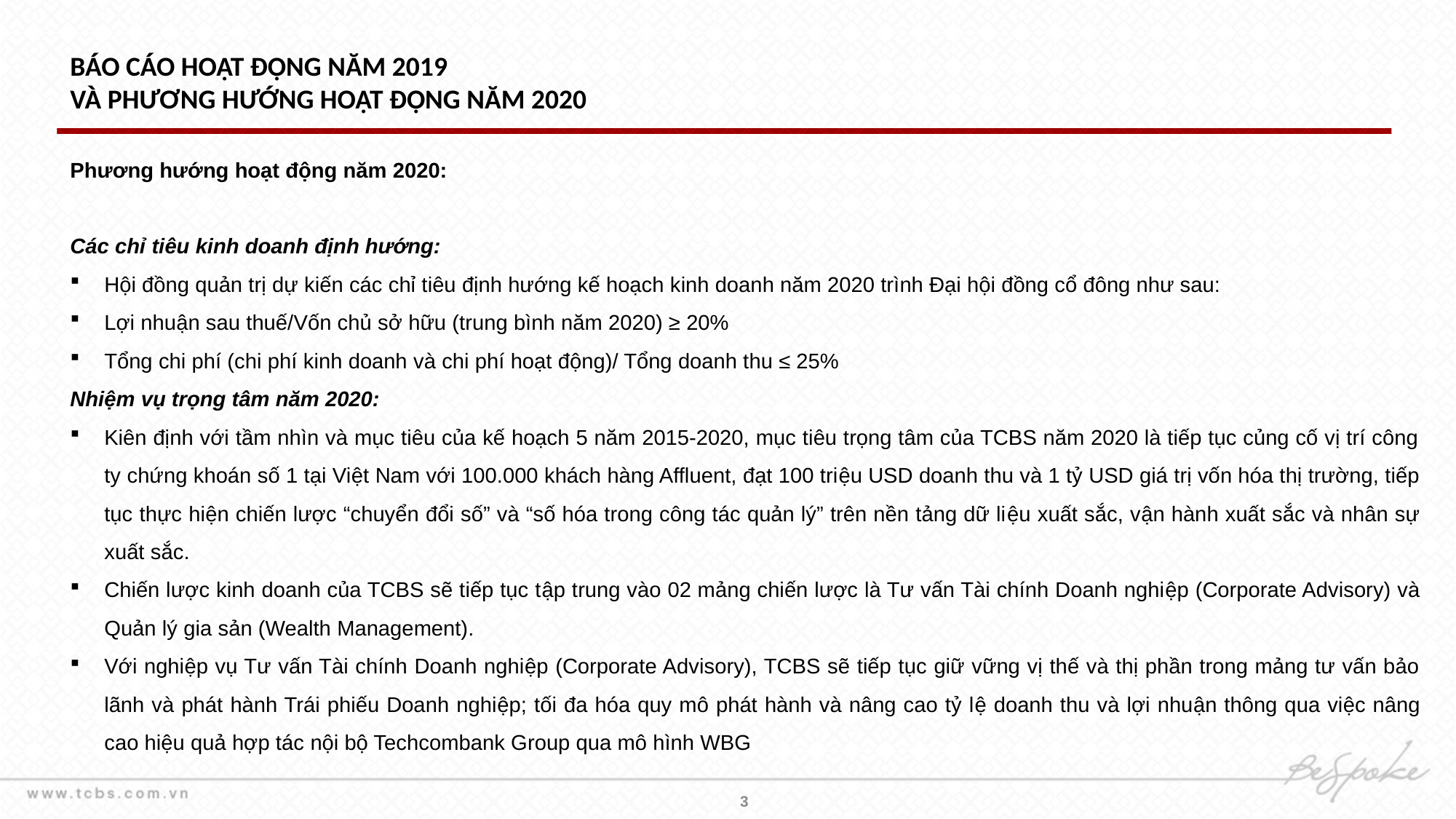

BÁO CÁO HOẠT ĐỘNG NĂM 2019
VÀ PHƯƠNG HƯỚNG HOẠT ĐỘNG NĂM 2020
Phương hướng hoạt động năm 2020:

Các chỉ tiêu kinh doanh định hướng:
Hội đồng quản trị dự kiến các chỉ tiêu định hướng kế hoạch kinh doanh năm 2020 trình Đại hội đồng cổ đông như sau:
Lợi nhuận sau thuế/Vốn chủ sở hữu (trung bình năm 2020) ≥ 20%
Tổng chi phí (chi phí kinh doanh và chi phí hoạt động)/ Tổng doanh thu ≤ 25%
Nhiệm vụ trọng tâm năm 2020:
Kiên định với tầm nhìn và mục tiêu của kế hoạch 5 năm 2015-2020, mục tiêu trọng tâm của TCBS năm 2020 là tiếp tục củng cố vị trí công ty chứng khoán số 1 tại Việt Nam với 100.000 khách hàng Affluent, đạt 100 triệu USD doanh thu và 1 tỷ USD giá trị vốn hóa thị trường, tiếp tục thực hiện chiến lược “chuyển đổi số” và “số hóa trong công tác quản lý” trên nền tảng dữ liệu xuất sắc, vận hành xuất sắc và nhân sự xuất sắc.
Chiến lược kinh doanh của TCBS sẽ tiếp tục tập trung vào 02 mảng chiến lược là Tư vấn Tài chính Doanh nghiệp (Corporate Advisory) và Quản lý gia sản (Wealth Management).
Với nghiệp vụ Tư vấn Tài chính Doanh nghiệp (Corporate Advisory), TCBS sẽ tiếp tục giữ vững vị thế và thị phần trong mảng tư vấn bảo lãnh và phát hành Trái phiếu Doanh nghiệp; tối đa hóa quy mô phát hành và nâng cao tỷ lệ doanh thu và lợi nhuận thông qua việc nâng cao hiệu quả hợp tác nội bộ Techcombank Group qua mô hình WBG